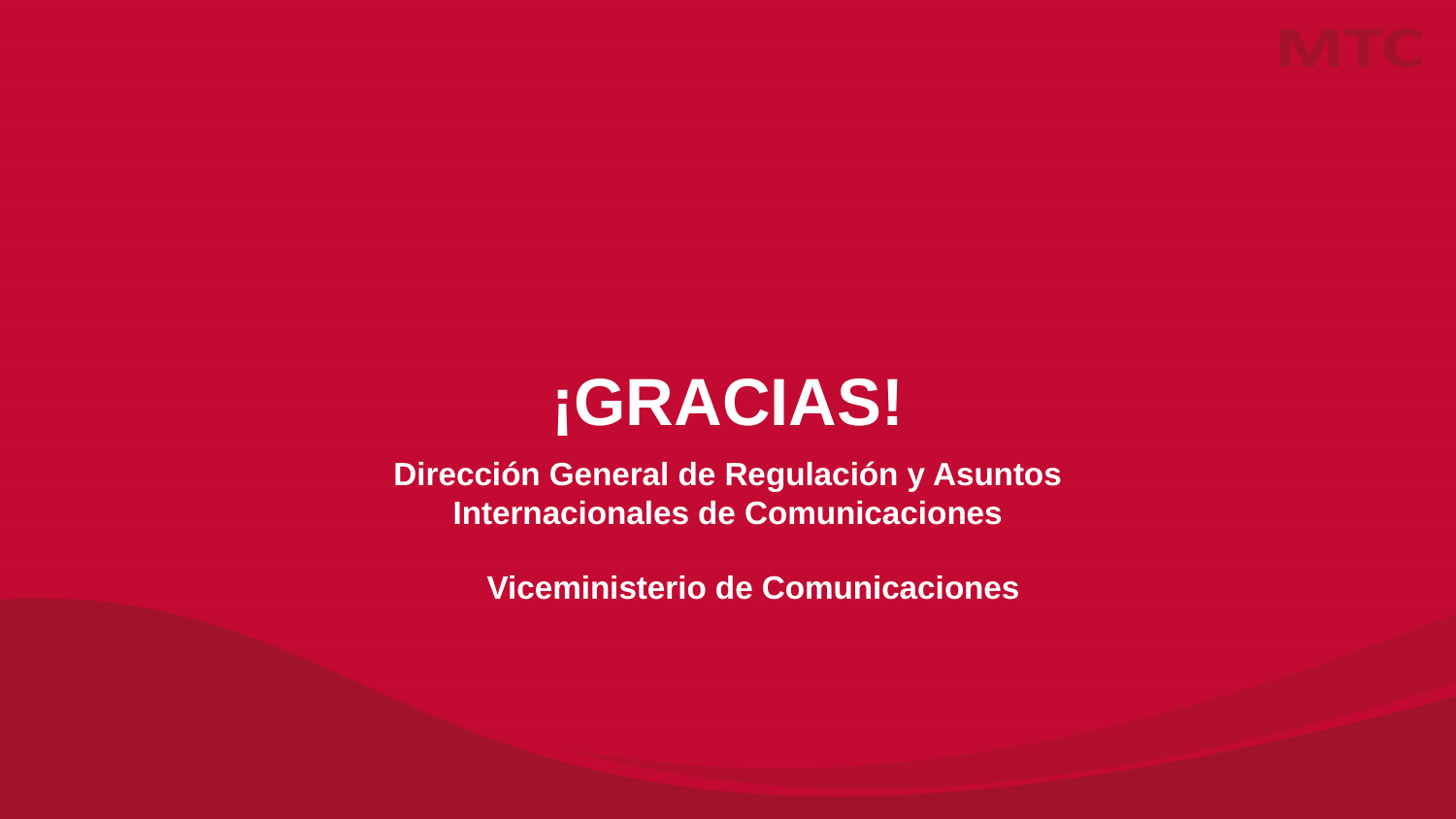

¡GRACIAS!
Dirección General de Regulación y Asuntos Internacionales de Comunicaciones
Viceministerio de Comunicaciones